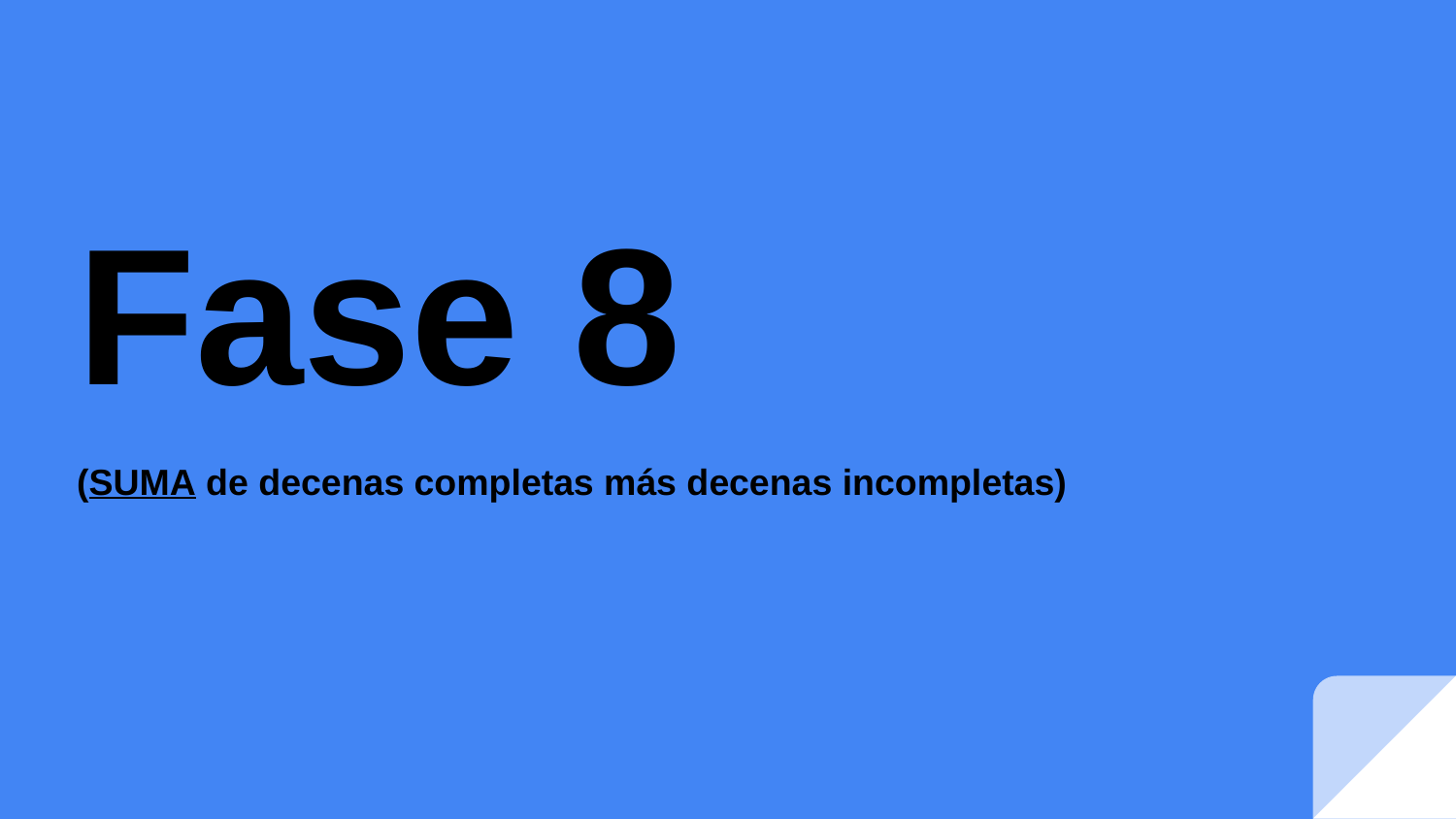

# Fase 8
(SUMA de decenas completas más decenas incompletas)